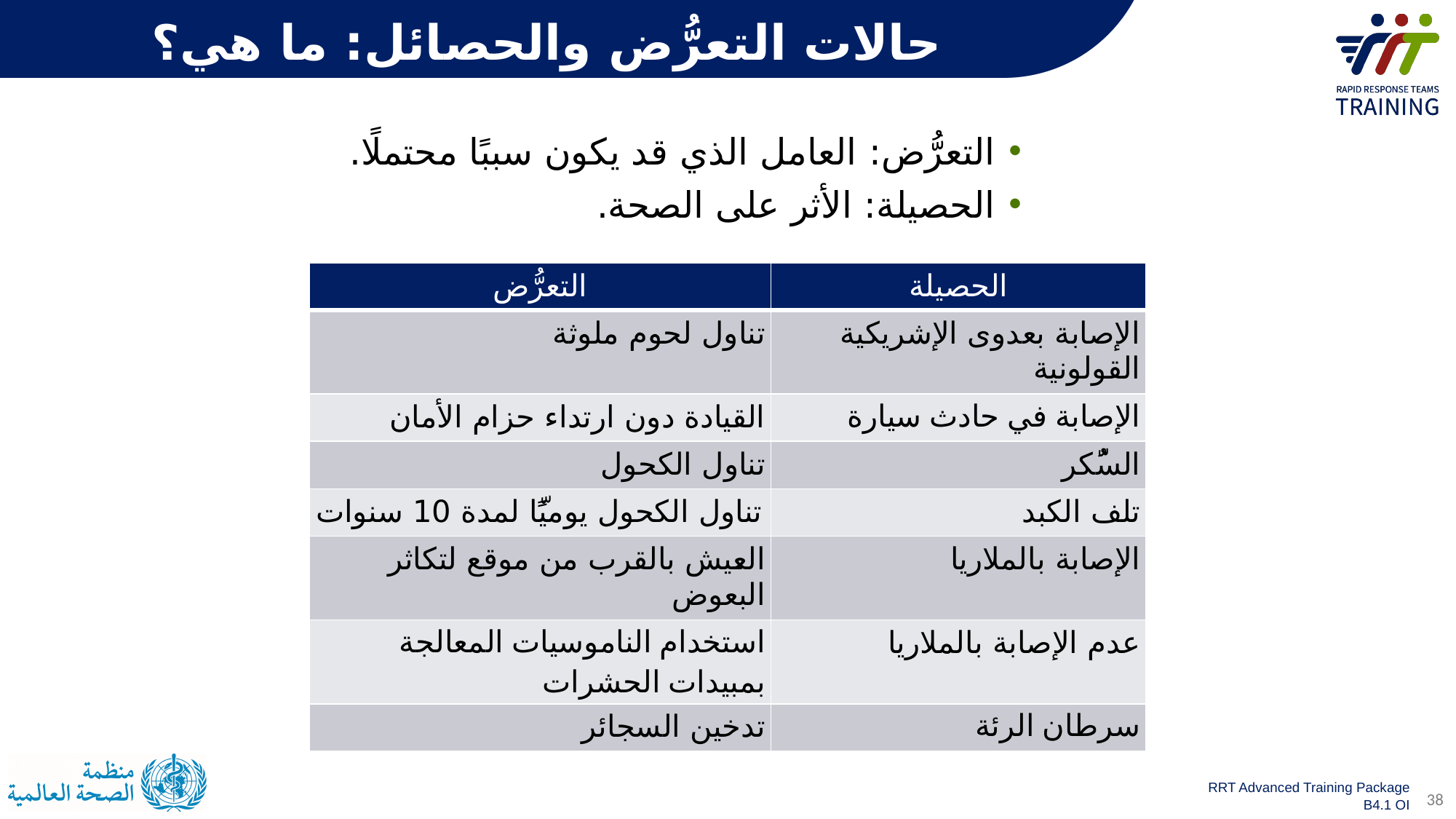

حالات التعرُّض والحصائل: ما هي؟
التعرُّض: العامل الذي قد يكون سببًا محتملًا.
الحصيلة: الأثر على الصحة.
| التعرُّض | الحصيلة |
| --- | --- |
| تناول لحوم ملوثة | الإصابة بعدوى الإشريكية القولونية |
| القيادة دون ارتداء حزام الأمان | الإصابة في حادث سيارة |
| تناول الكحول | السُّكر |
| تناول الكحول يوميًّا لمدة 10 سنوات | تلف الكبد |
| العيش بالقرب من موقع لتكاثر البعوض | الإصابة بالملاريا |
| استخدام الناموسيات المعالجة بمبيدات الحشرات | عدم الإصابة بالملاريا |
| تدخين السجائر | سرطان الرئة |